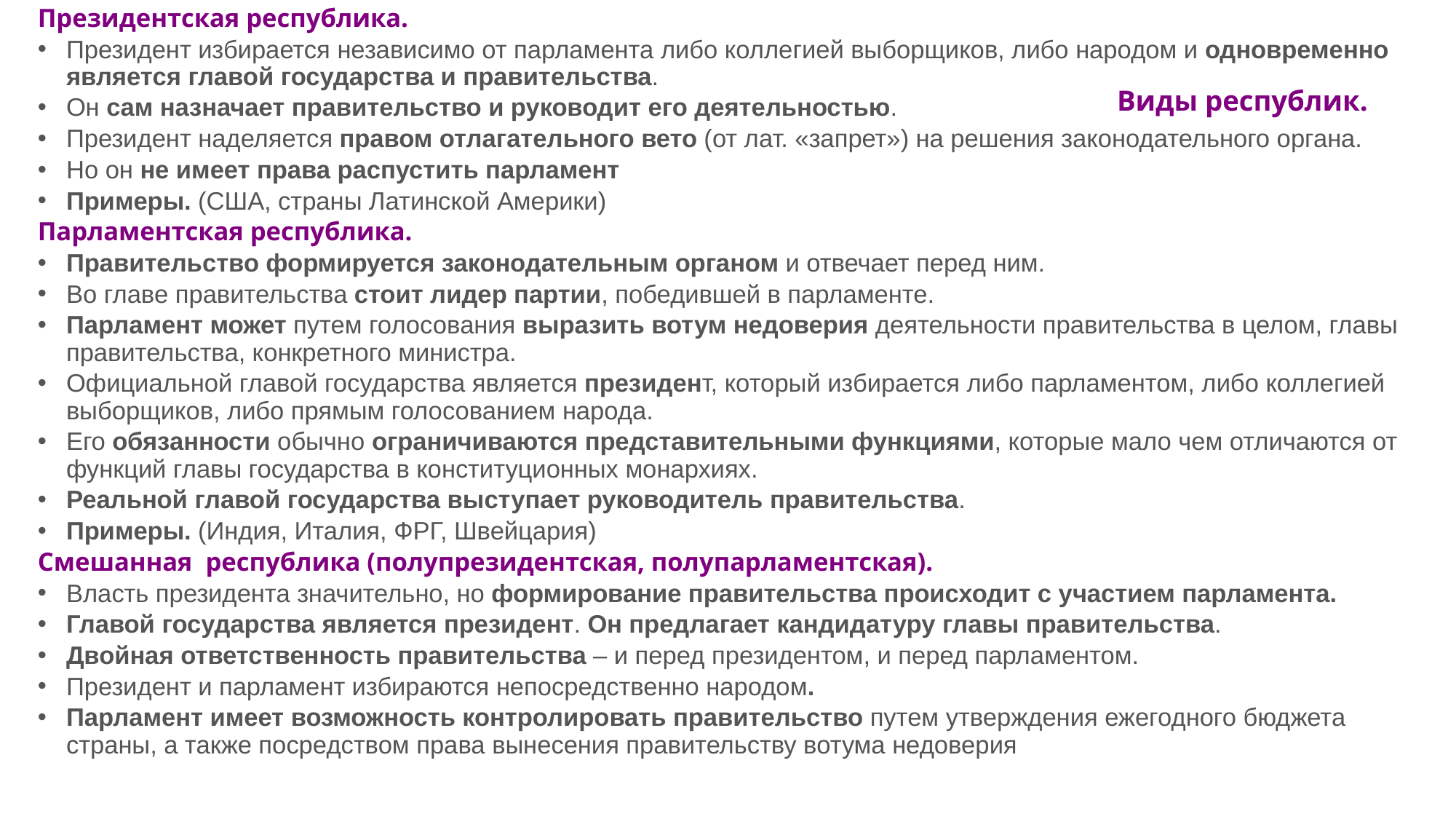

Президентская республика.
Президент избирается независимо от парламента либо коллегией выборщиков, либо народом и одновременно является главой государства и правительства.
Он сам назначает правительство и руководит его деятельностью.
Президент наделяется правом отлагательного вето (от лат. «запрет») на решения законодательного органа.
Но он не имеет права распустить парламент
Примеры. (США, страны Латинской Америки)
Парламентская республика.
Правительство формируется законодательным органом и отвечает перед ним.
Во главе правительства стоит лидер партии, победившей в парламенте.
Парламент может путем голосования выразить вотум недоверия деятельности правительства в целом, главы правительства, конкретного министра.
Официальной главой государства является президент, который избирается либо парламентом, либо коллегией выборщиков, либо прямым голосованием народа.
Его обязанности обычно ограничиваются представительными функциями, которые мало чем отличаются от функций главы государства в конституционных монархиях.
Реальной главой государства выступает руководитель правительства.
Примеры. (Индия, Италия, ФРГ, Швейцария)
Смешанная  республика (полупрезидентская, полупарламентская).
Власть президента значительно, но формирование правительства происходит с участием парламента.
Главой государства является президент. Он предлагает кандидатуру главы правительства.
Двойная ответственность правительства – и перед президентом, и перед парламентом.
Президент и парламент избираются непосредственно народом.
Парламент имеет возможность контролировать правительство путем утверждения ежегодного бюджета страны, а также посредством права вынесения правительству вотума недоверия

# Виды республик.